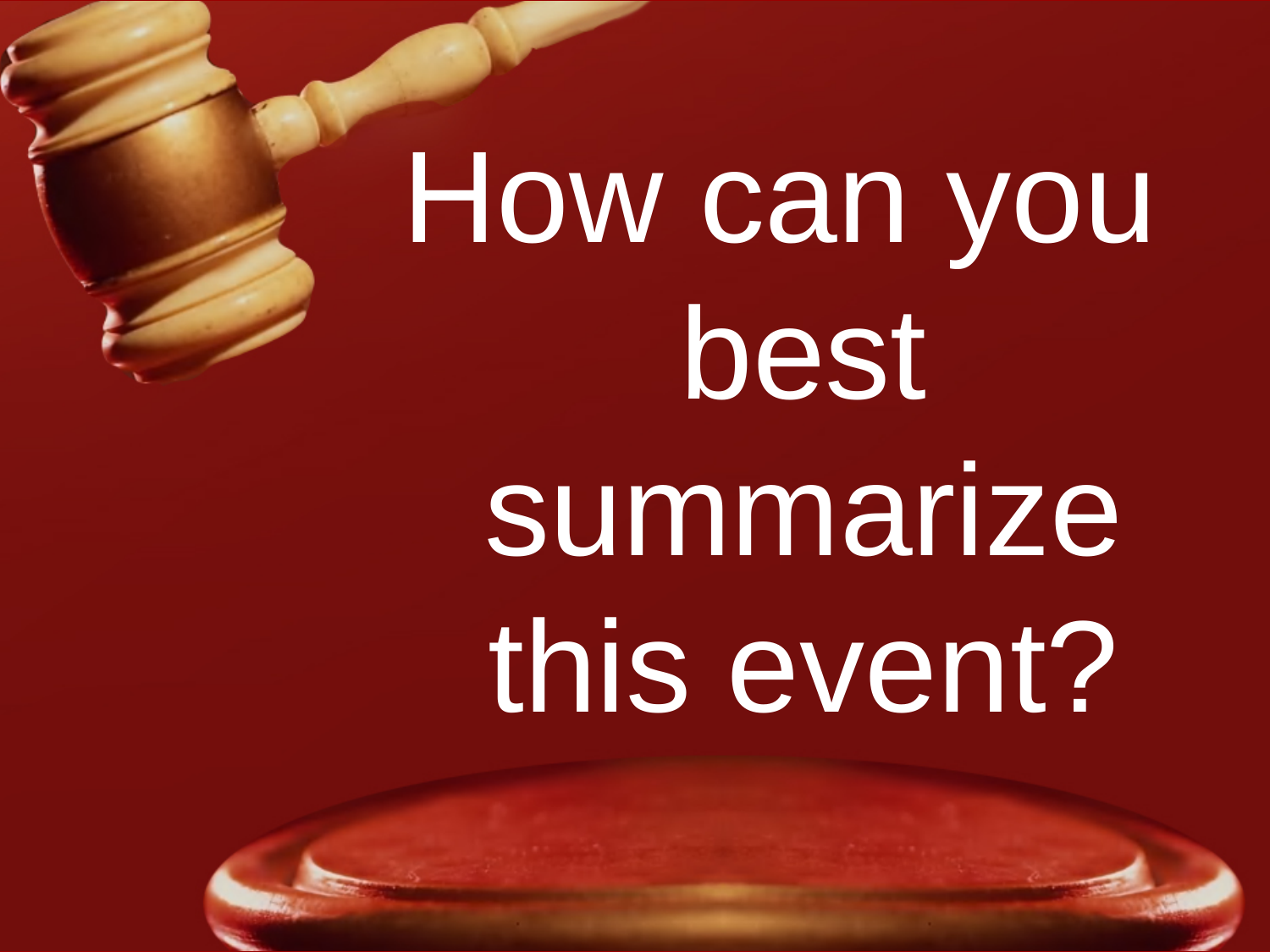

How can you best summarize this event?